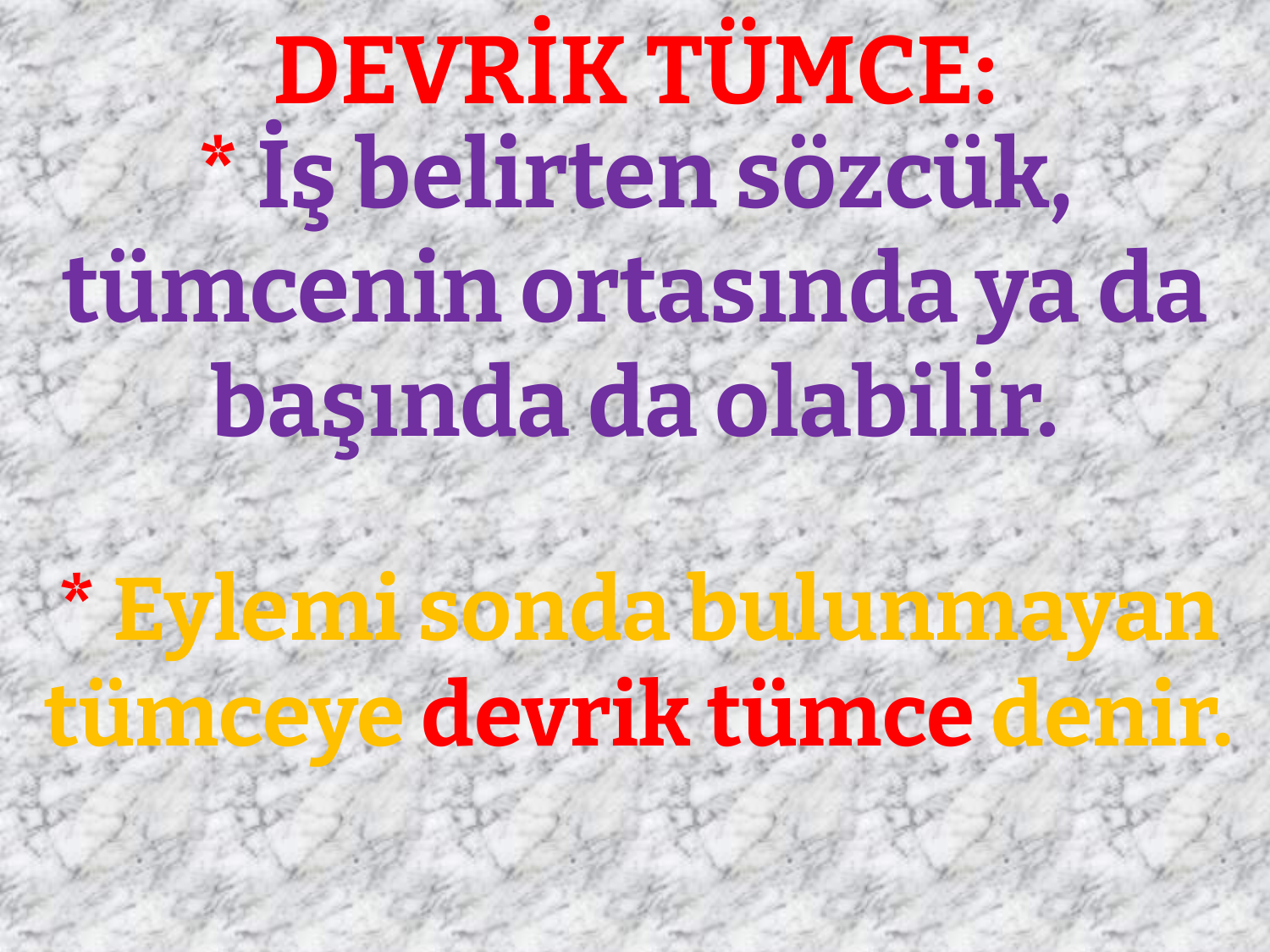

DEVRİK TÜMCE:
* İş belirten sözcük, tümcenin ortasında ya da başında da olabilir.
* Eylemi sonda bulunmayan tümceye devrik tümce denir.